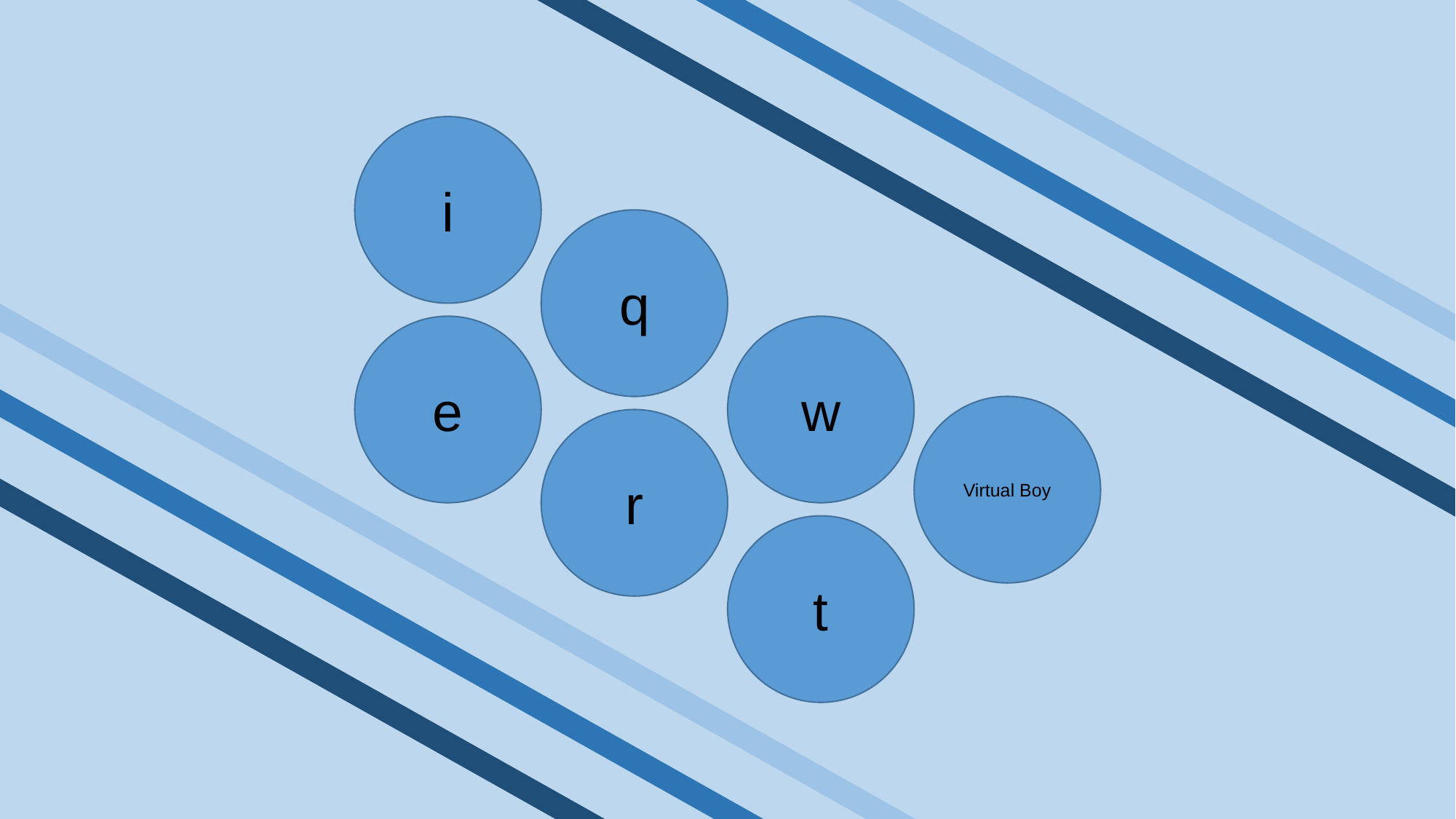

i
q
e
w
Virtual Boy
r
t